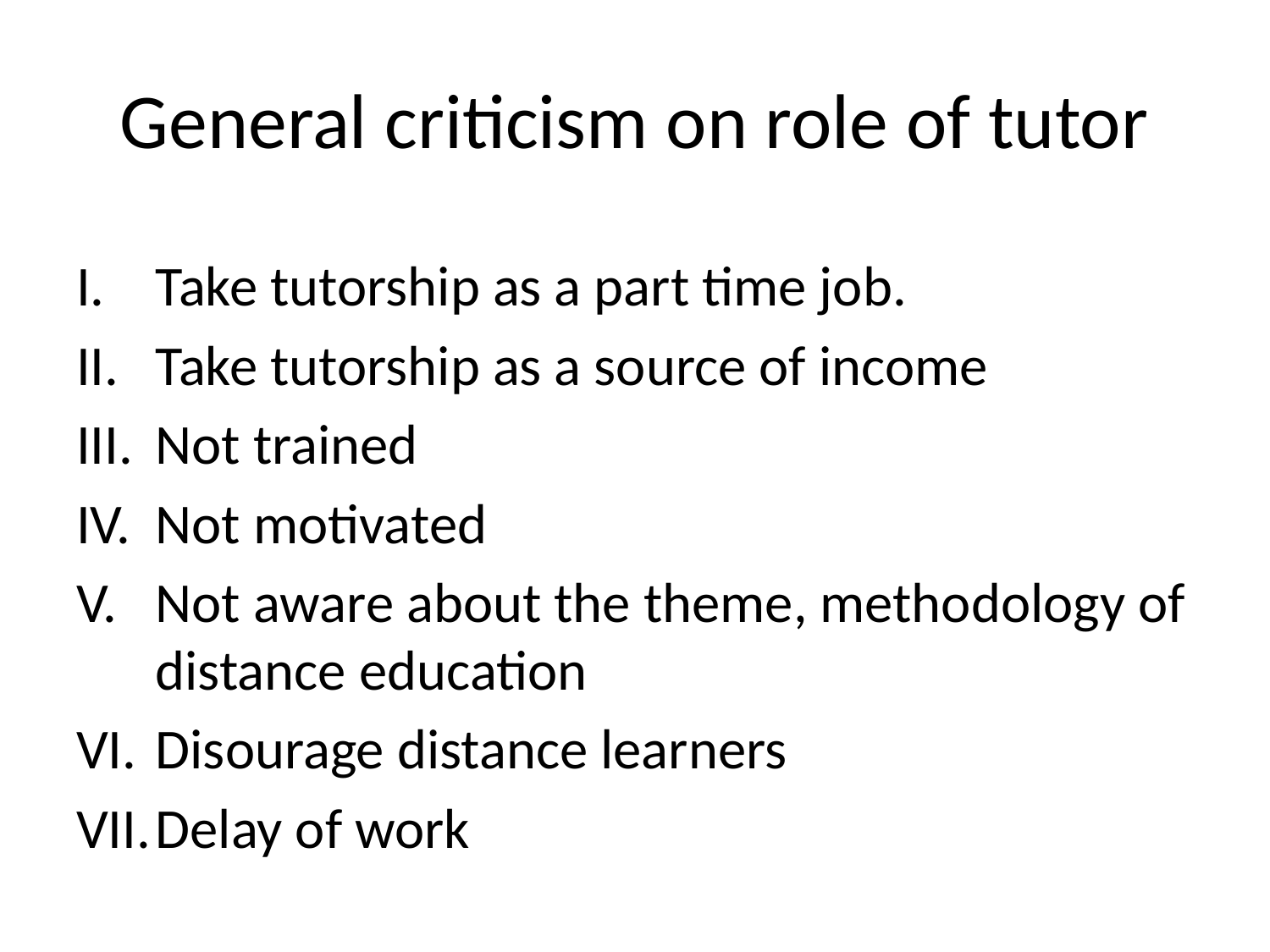

# General criticism on role of tutor
Take tutorship as a part time job.
Take tutorship as a source of income
Not trained
Not motivated
Not aware about the theme, methodology of distance education
Disourage distance learners
Delay of work